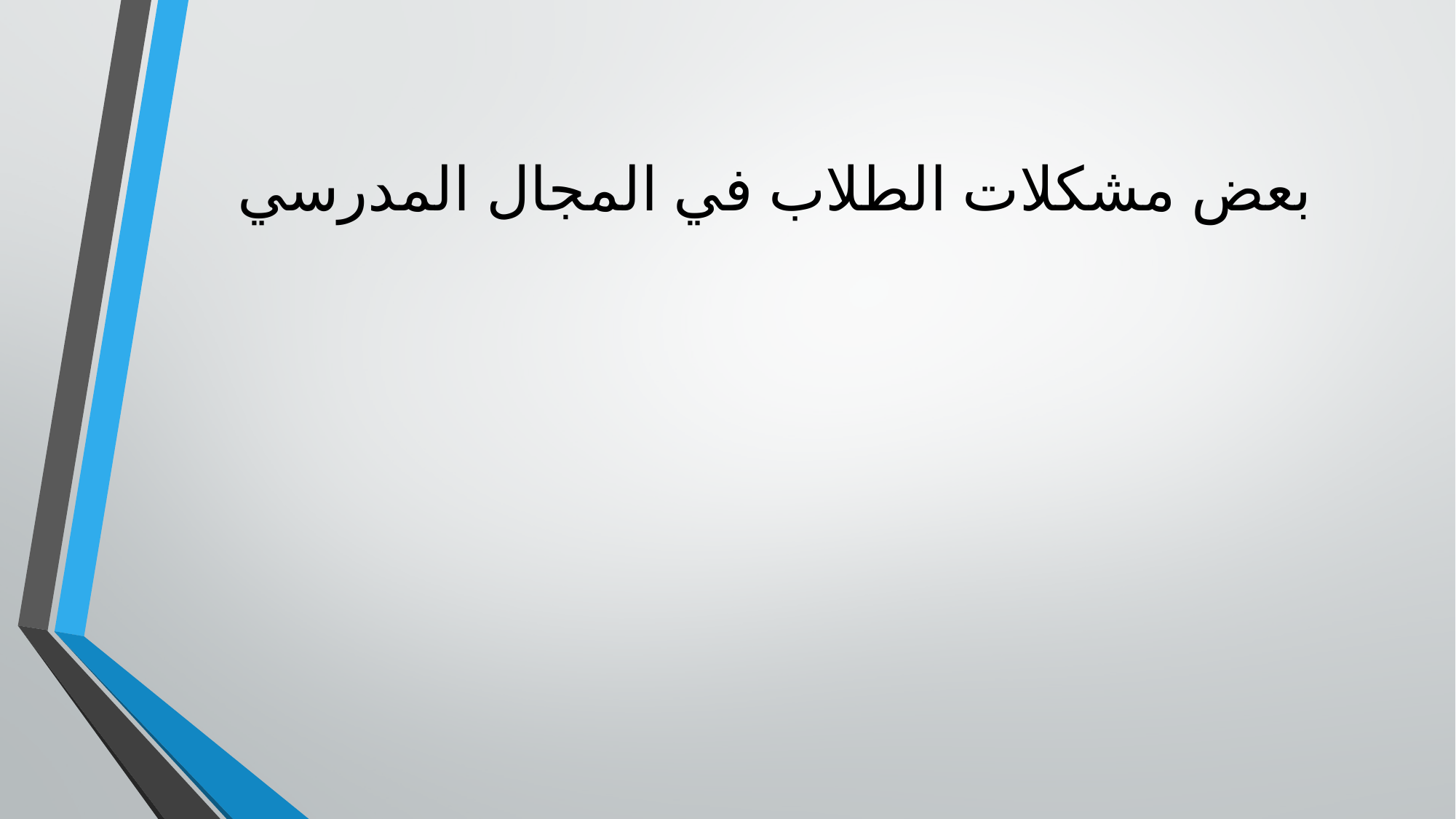

# بعض مشكلات الطلاب في المجال المدرسي